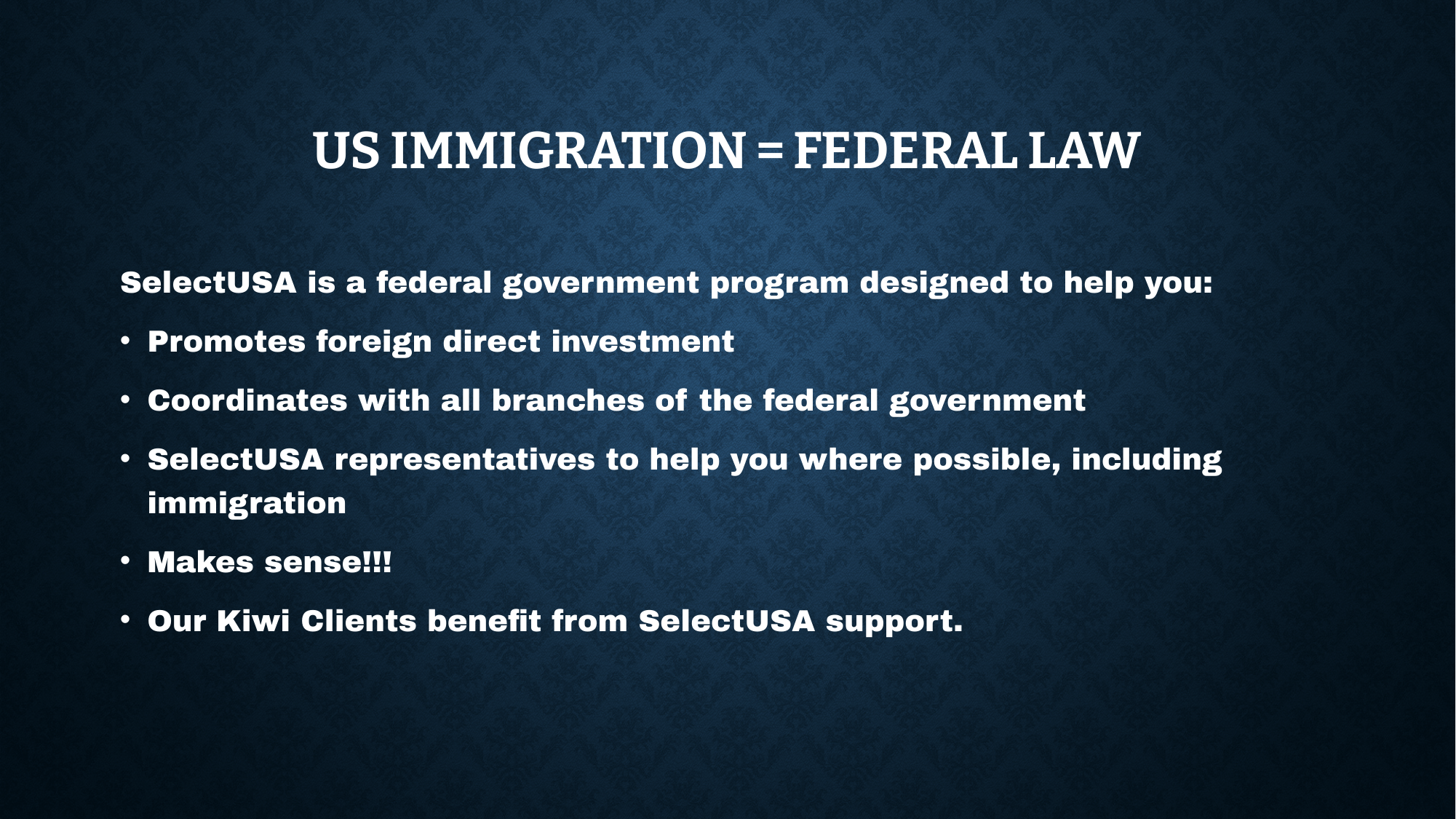

# Us immigration = Federal law
SelectUSA is a federal government program designed to help you:
Promotes foreign direct investment
Coordinates with all branches of the federal government
SelectUSA representatives to help you where possible, including immigration
Makes sense!!!
Our Kiwi Clients benefit from SelectUSA support.